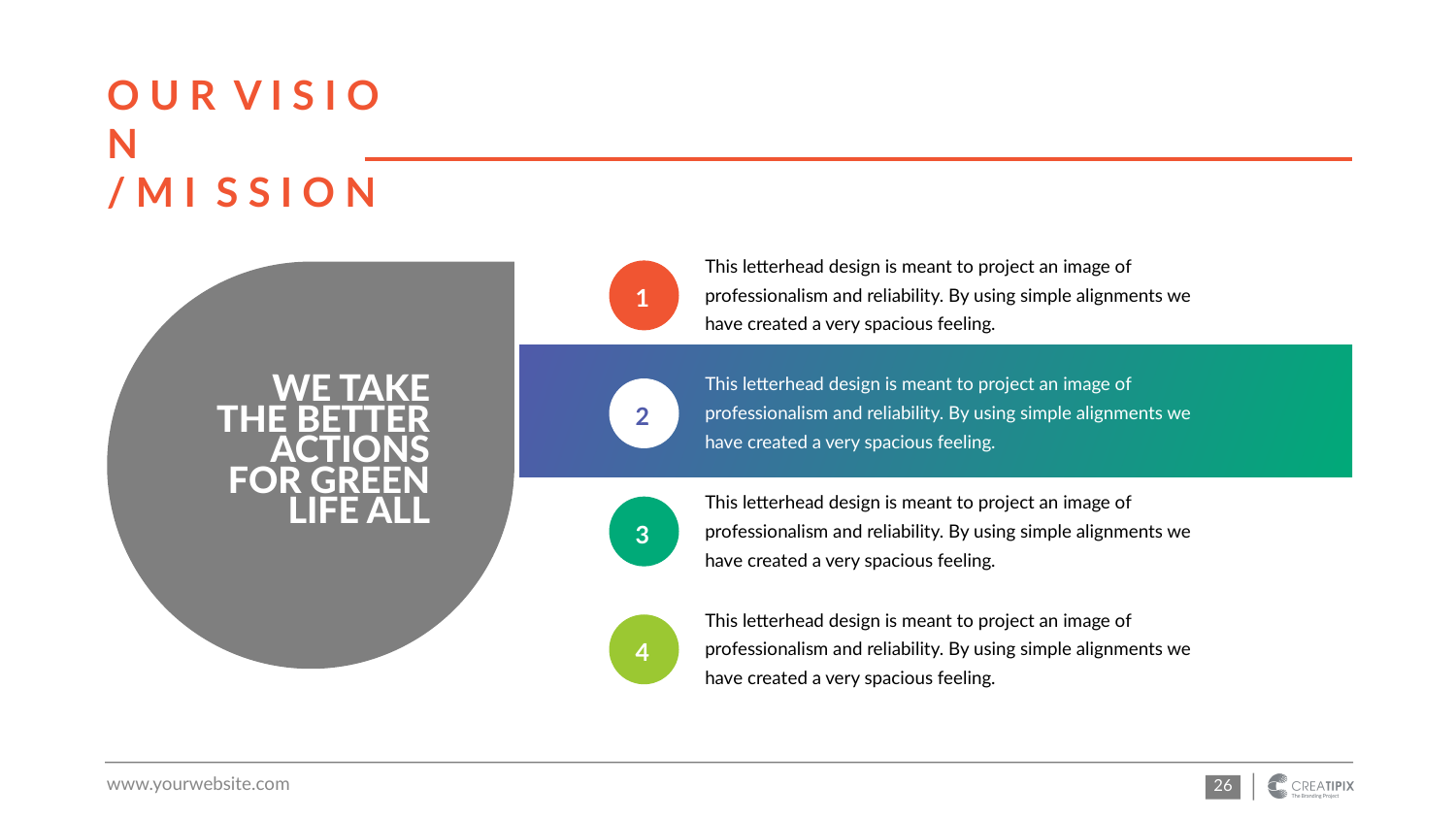

O U R  V I S I O N
/ M I  S S I O N
This letterhead design is meant to project an image of professionalism and reliability. By using simple alignments we have created a very spacious feeling.

1

WE TAKE THE BETTER ACTIONS FOR GREEN LIFE ALL
This letterhead design is meant to project an image of professionalism and reliability. By using simple alignments we have created a very spacious feeling.

2
This letterhead design is meant to project an image of professionalism and reliability. By using simple alignments we have created a very spacious feeling.

3
This letterhead design is meant to project an image of professionalism and reliability. By using simple alignments we have created a very spacious feeling.

4
26
www.yourwebsite.com